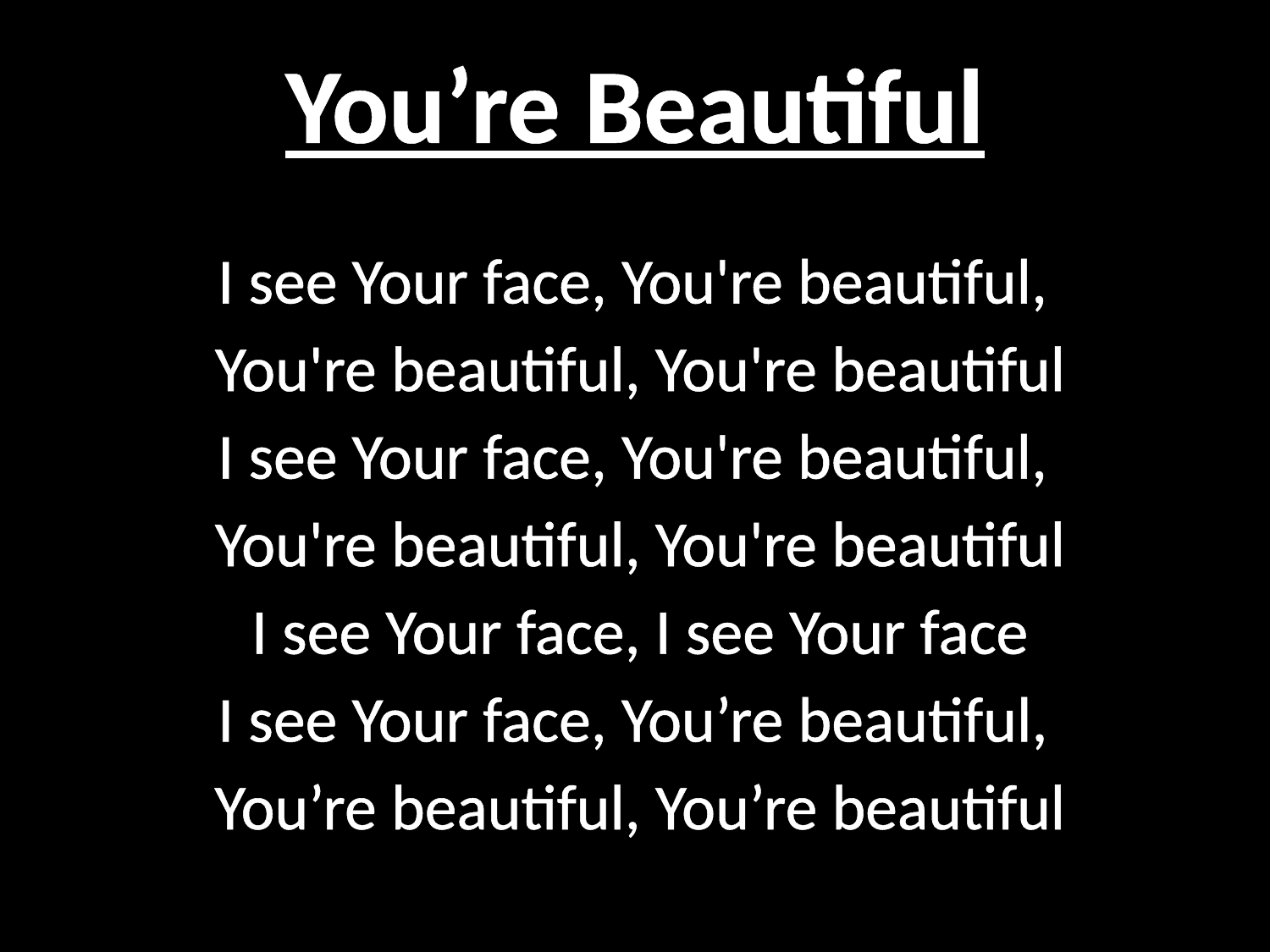

# You’re Beautiful
I see Your face, You're beautiful,
You're beautiful, You're beautiful
I see Your face, You're beautiful,
You're beautiful, You're beautiful
I see Your face, I see Your face
I see Your face, You’re beautiful,
You’re beautiful, You’re beautiful